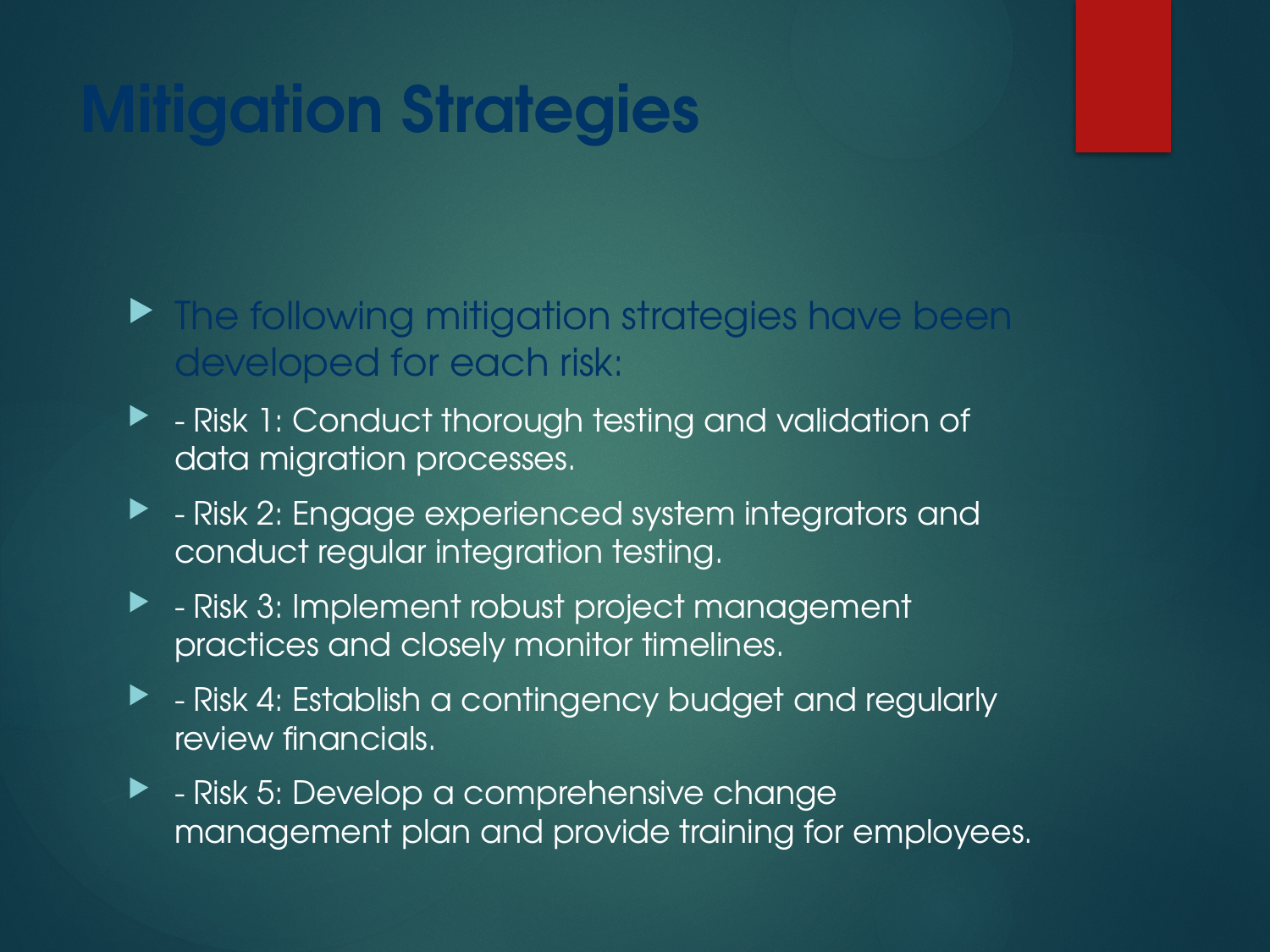

# Mitigation Strategies
The following mitigation strategies have been developed for each risk:
- Risk 1: Conduct thorough testing and validation of data migration processes.
- Risk 2: Engage experienced system integrators and conduct regular integration testing.
- Risk 3: Implement robust project management practices and closely monitor timelines.
- Risk 4: Establish a contingency budget and regularly review financials.
- Risk 5: Develop a comprehensive change management plan and provide training for employees.